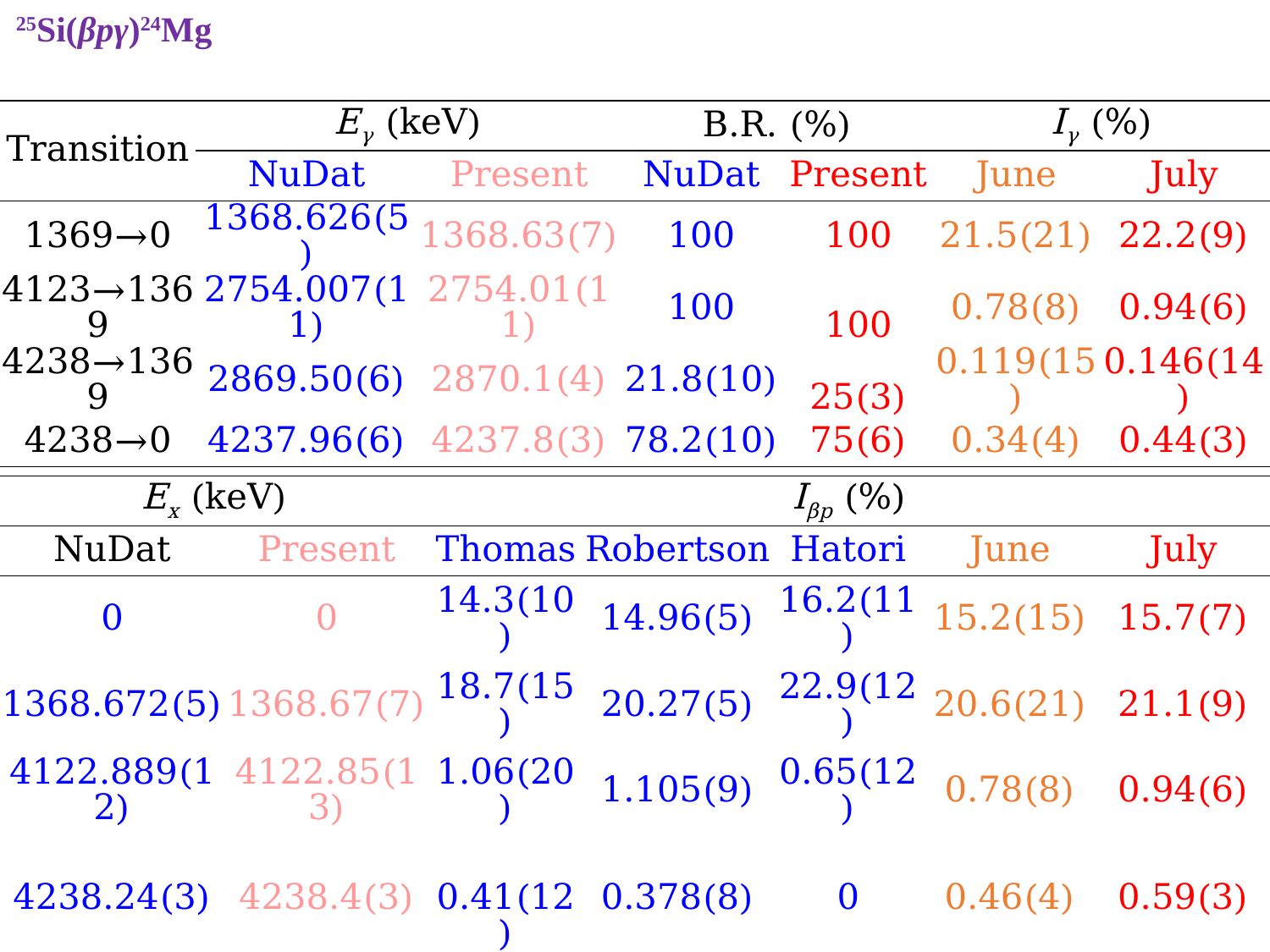

25Si(βpγ)24Mg
| Transition | Eγ (keV) |  | B.R. (%) |  | Iγ (%) |  |
| --- | --- | --- | --- | --- | --- | --- |
|  | NuDat | Present | NuDat | Present | June | July |
| 1369→0 | 1368.626(5) | 1368.63(7) | 100 | 100 | 21.5(21) | 22.2(9) |
| 4123→1369 | 2754.007(11) | 2754.01(11) | 100 | 100 | 0.78(8) | 0.94(6) |
| 4238→1369 | 2869.50(6) | 2870.1(4) | 21.8(10) | 25(3) | 0.119(15) | 0.146(14) |
| 4238→0 | 4237.96(6) | 4237.8(3) | 78.2(10) | 75(6) | 0.34(4) | 0.44(3) |
| Ex (keV) |  | Iβp (%) |  |  |  |  |
| --- | --- | --- | --- | --- | --- | --- |
| NuDat | Present | Thomas | Robertson | Hatori | June | July |
| 0 | 0 | 14.3(10) | 14.96(5) | 16.2(11) | 15.2(15) | 15.7(7) |
| 1368.672(5) | 1368.67(7) | 18.7(15) | 20.27(5) | 22.9(12) | 20.6(21) | 21.1(9) |
| 4122.889(12) | 4122.85(13) | 1.06(20) | 1.105(9) | 0.65(12) | 0.78(8) | 0.94(6) |
| 4238.24(3) | 4238.4(3) | 0.41(12) | 0.378(8) | 0 | 0.46(4) | 0.59(3) |
| ? | ? | 0.25(12) | 0.200(3) | 0 |  |  |